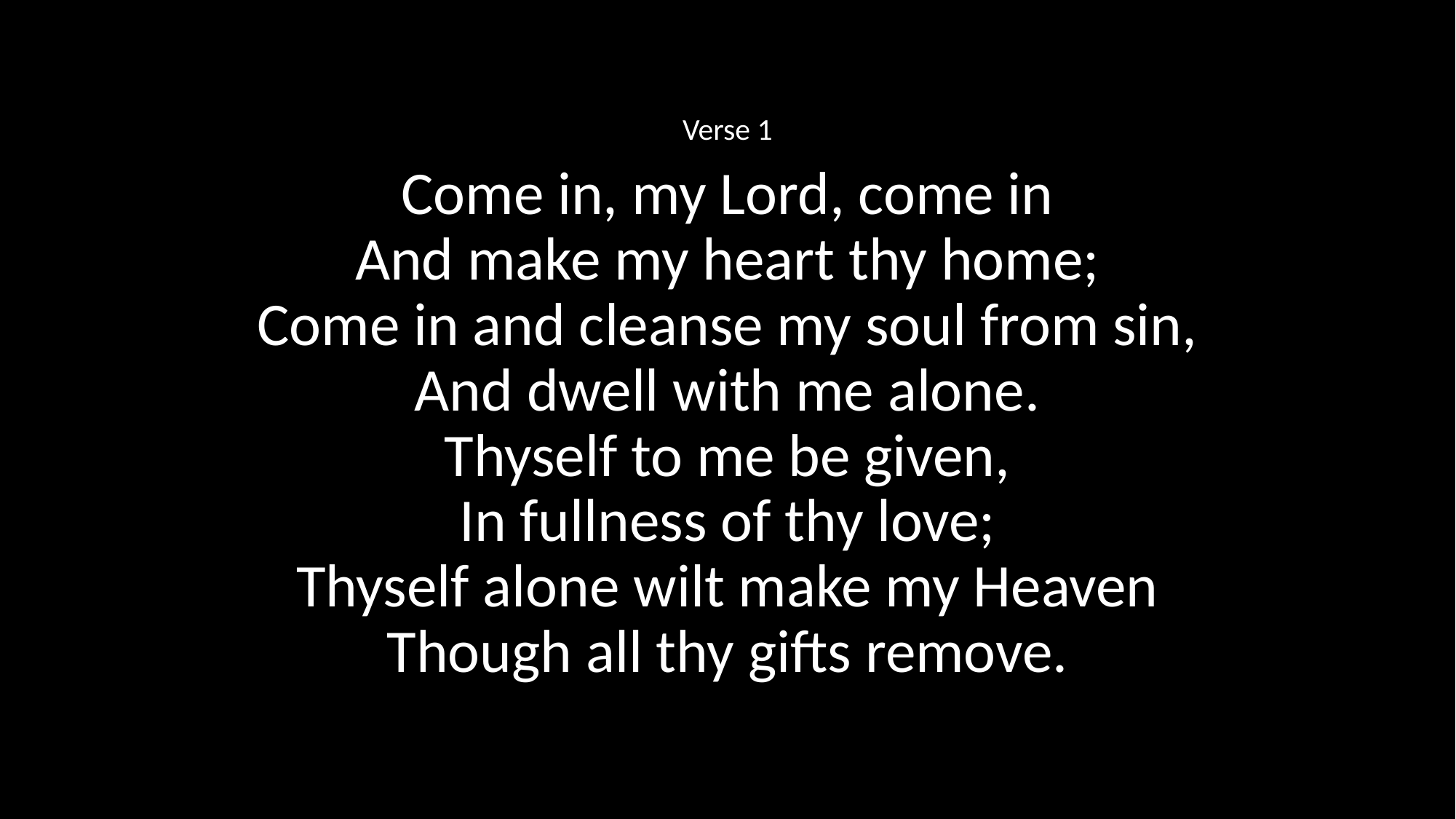

Verse 1
Come in, my Lord, come in
And make my heart thy home;
Come in and cleanse my soul from sin,
And dwell with me alone.
Thyself to me be given,
In fullness of thy love;
Thyself alone wilt make my Heaven
Though all thy gifts remove.